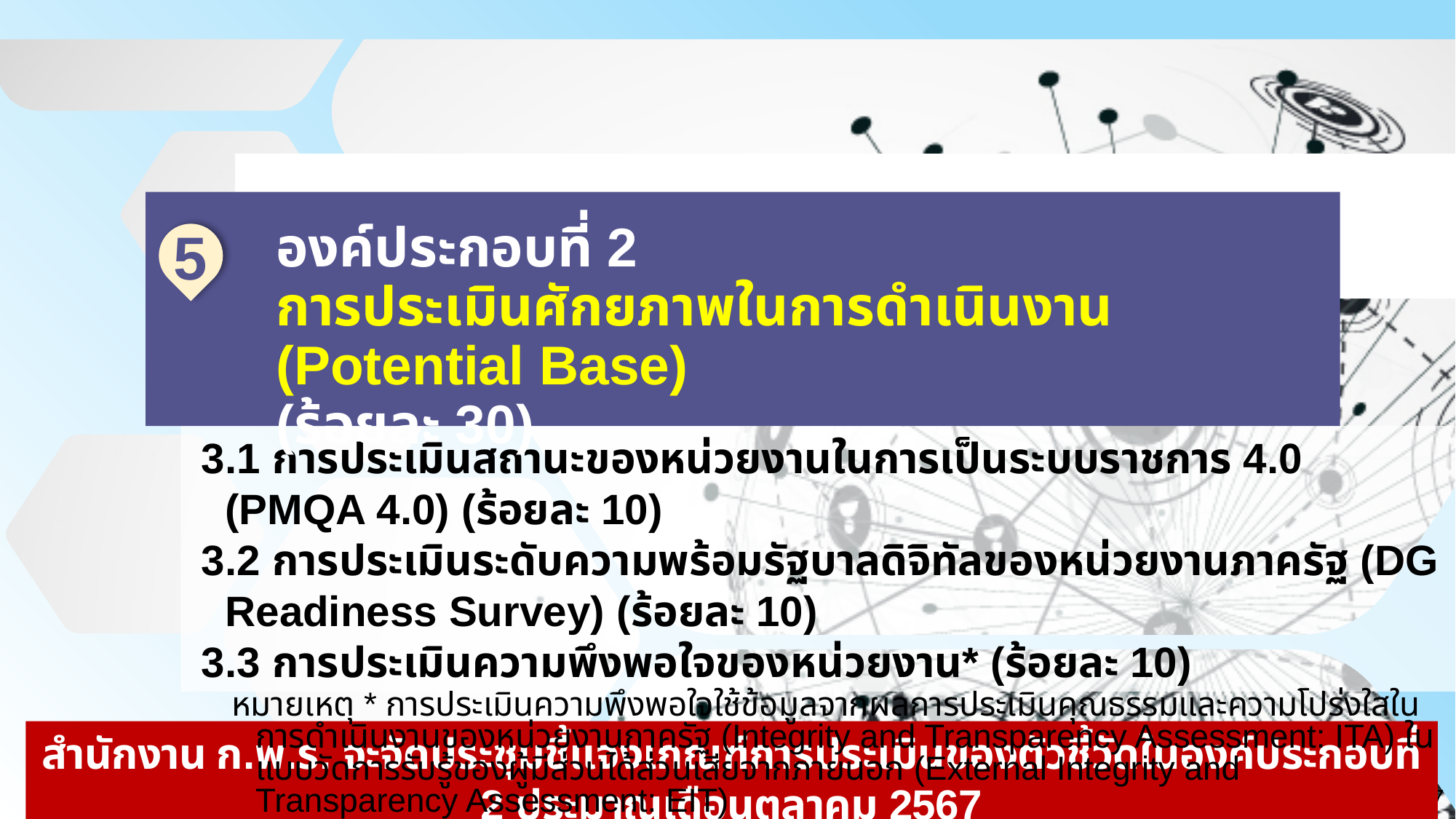

5

องค์ประกอบที่ 2
การประเมินศักยภาพในการดำเนินงาน (Potential Base)
(ร้อยละ 30)
3.1 การประเมินสถานะของหน่วยงานในการเป็นระบบราชการ 4.0 (PMQA 4.0) (ร้อยละ 10)
3.2 การประเมินระดับความพร้อมรัฐบาลดิจิทัลของหน่วยงานภาครัฐ (DG Readiness Survey) (ร้อยละ 10)
3.3 การประเมินความพึงพอใจของหน่วยงาน* (ร้อยละ 10)
หมายเหตุ * การประเมินความพึงพอใจใช้ข้อมูลจากผลการประเมินคุณธรรมและความโปร่งใสในการดำเนินงานของหน่วยงานภาครัฐ (Integrity and Transparency Assessment: ITA) ในแบบวัดการรับรู้ของผู้มีส่วนได้ส่วนเสียจากภายนอก (External Integrity and Transparency Assessment: EIT)

สำนักงาน ก.พ.ร. จะจัดประชุมชี้แจงเกณฑ์การประเมินของตัวชี้วัดในองค์ประกอบที่ 2 ประมาณเดือนตุลาคม 2567
57